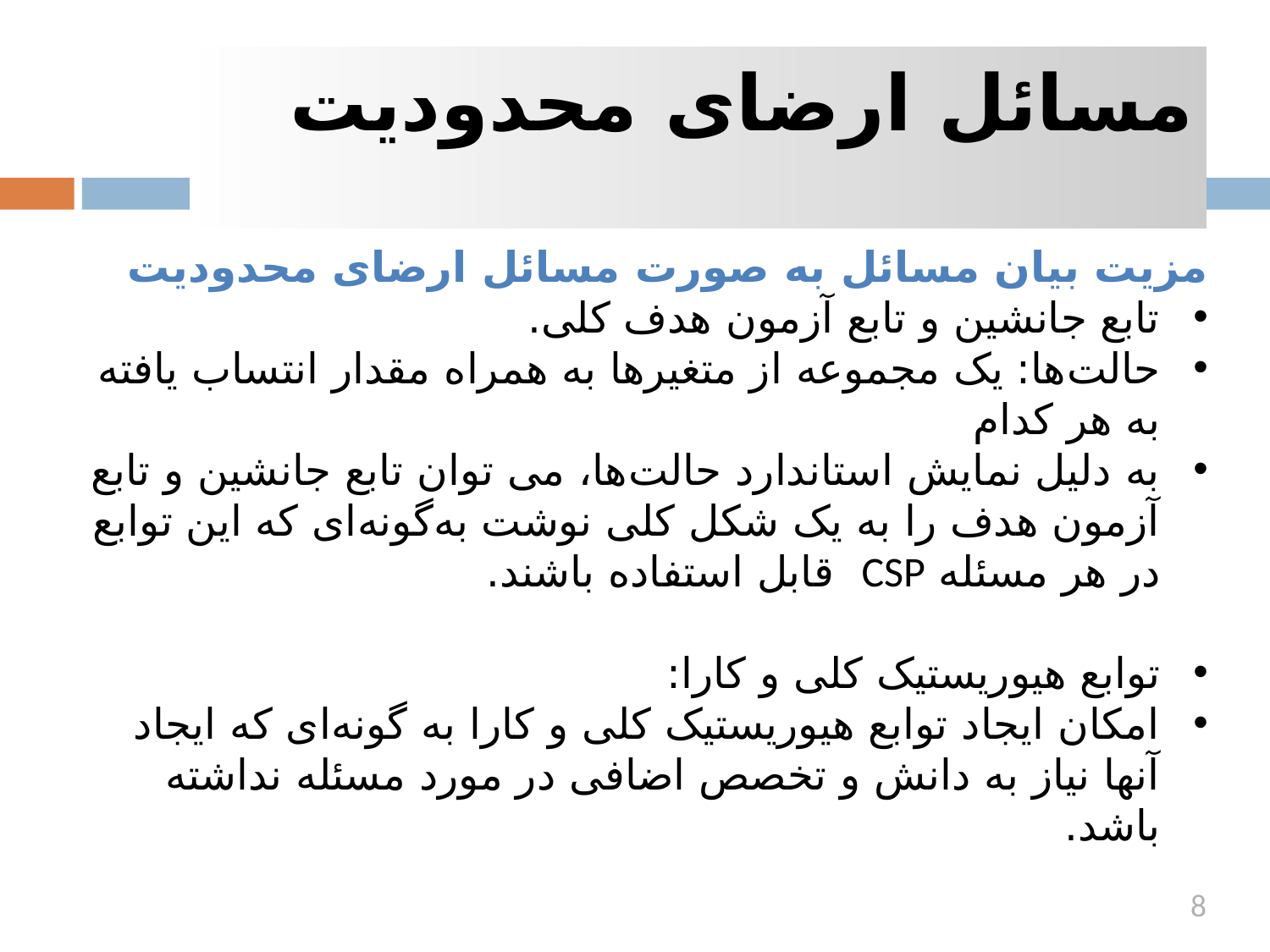

مسائل ارضای محدودیت
مزیت بیان مسائل به صورت مسائل ارضای محدودیت
تابع جانشین و تابع آزمون هدف کلی.
حالت‌ها: یک مجموعه از متغیرها به همراه مقدار انتساب یافته به هر کدام
به دلیل نمایش استاندارد حالت‌ها، می توان تابع جانشین و تابع آزمون هدف را به یک شکل کلی نوشت به‌گونه‌ای که این توابع در هر مسئله CSP  قابل استفاده باشند.

توابع هیوریستیک کلی و کارا:
امکان ایجاد توابع هیوریستیک کلی و کارا به گونه‌ای که ایجاد آنها نیاز به دانش و تخصص اضافی در مورد مسئله نداشته باشد.

8